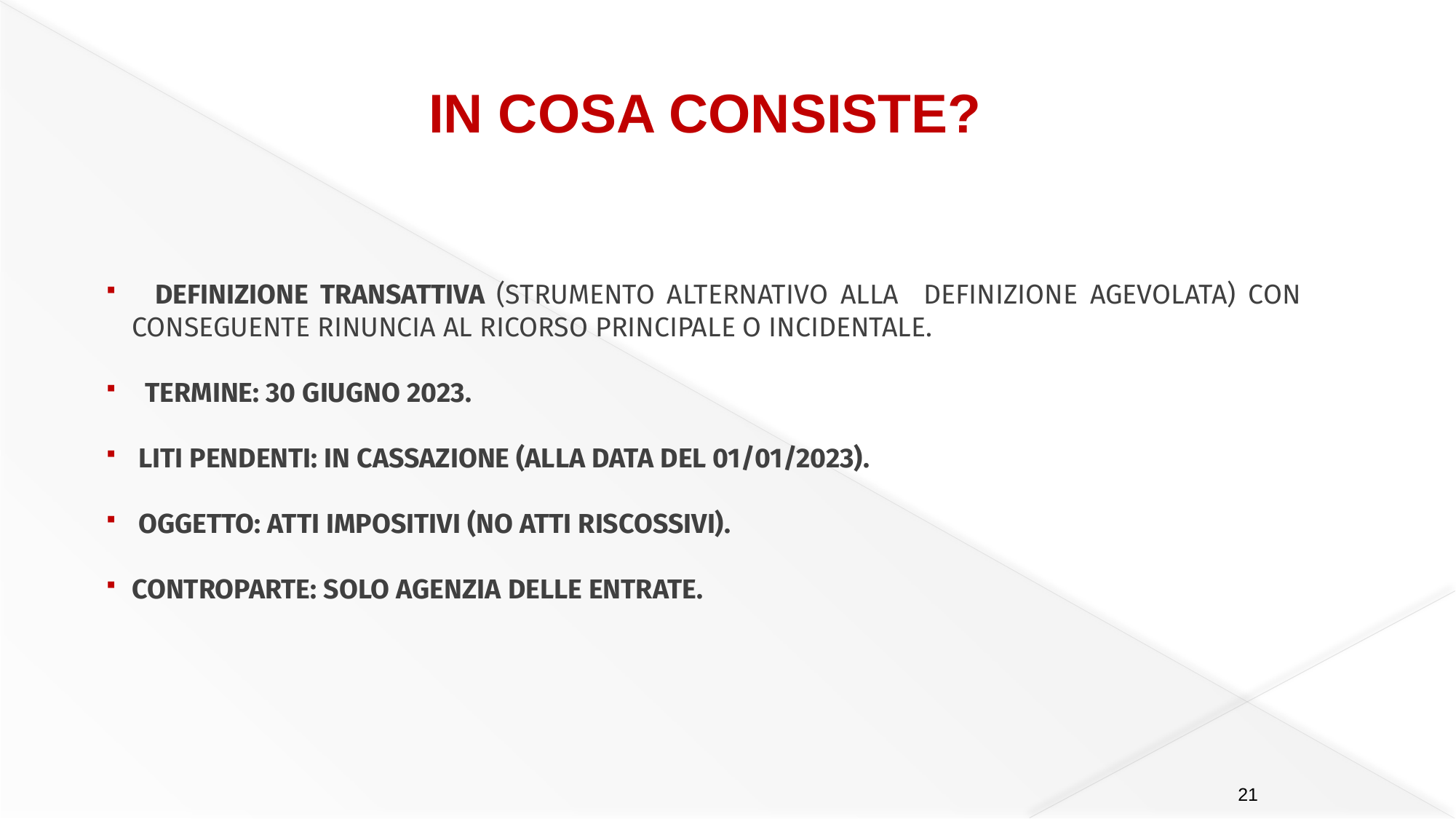

IN COSA CONSISTE?

  DEFINIZIONE TRANSATTIVA (STRUMENTO ALTERNATIVO ALLA  DEFINIZIONE AGEVOLATA) CON CONSEGUENTE RINUNCIA AL RICORSO PRINCIPALE O INCIDENTALE.

  TERMINE: 30 GIUGNO 2023.

 LITI PENDENTI: IN CASSAZIONE (ALLA DATA DEL 01/01/2023).

 OGGETTO: ATTI IMPOSITIVI (NO ATTI RISCOSSIVI).

CONTROPARTE: SOLO AGENZIA DELLE ENTRATE.

21